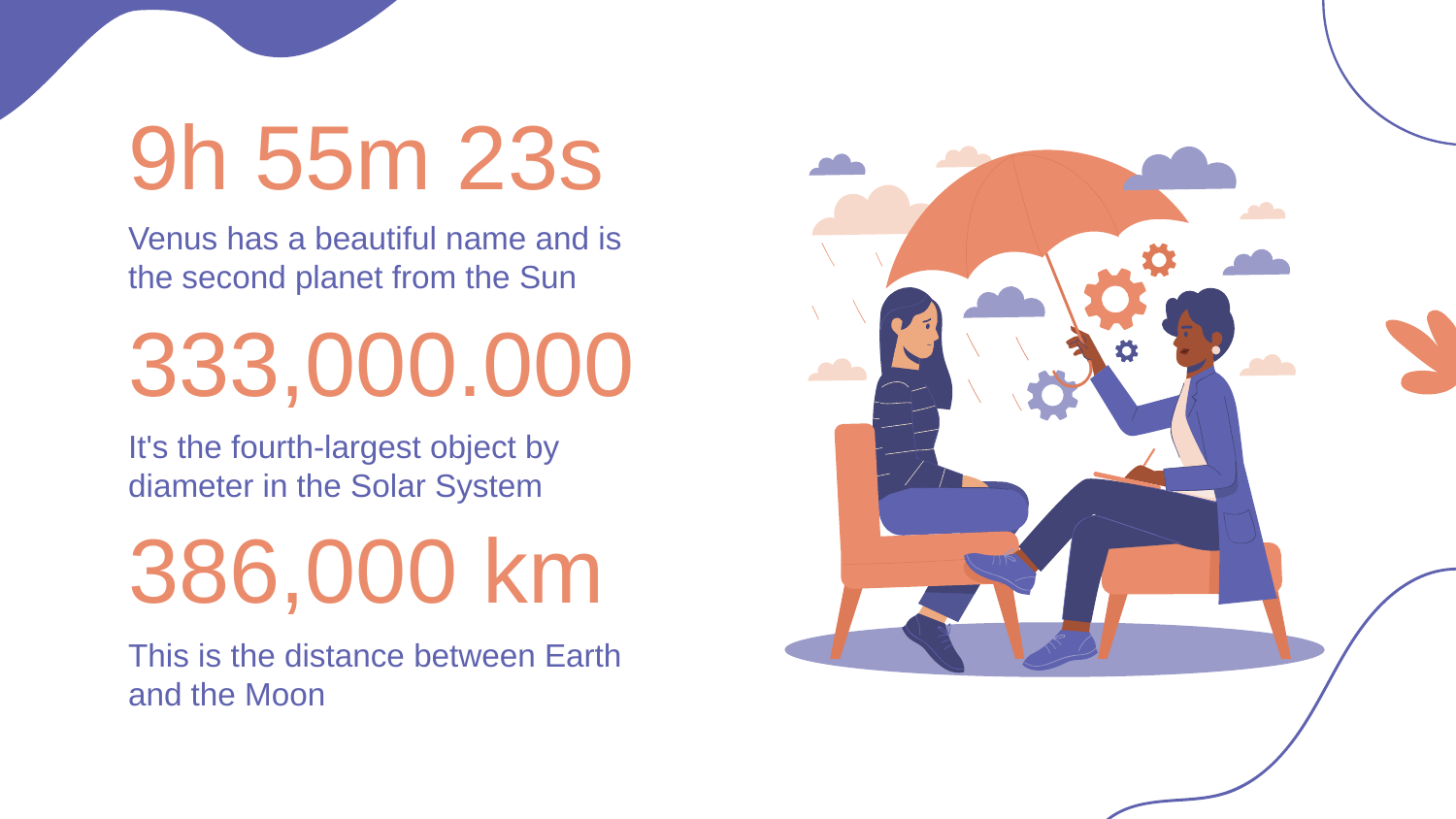

# 9h 55m 23s

Venus has a beautiful name and is the second planet from the Sun
333,000.000
It's the fourth-largest object by diameter in the Solar System
386,000 km
This is the distance between Earth and the Moon